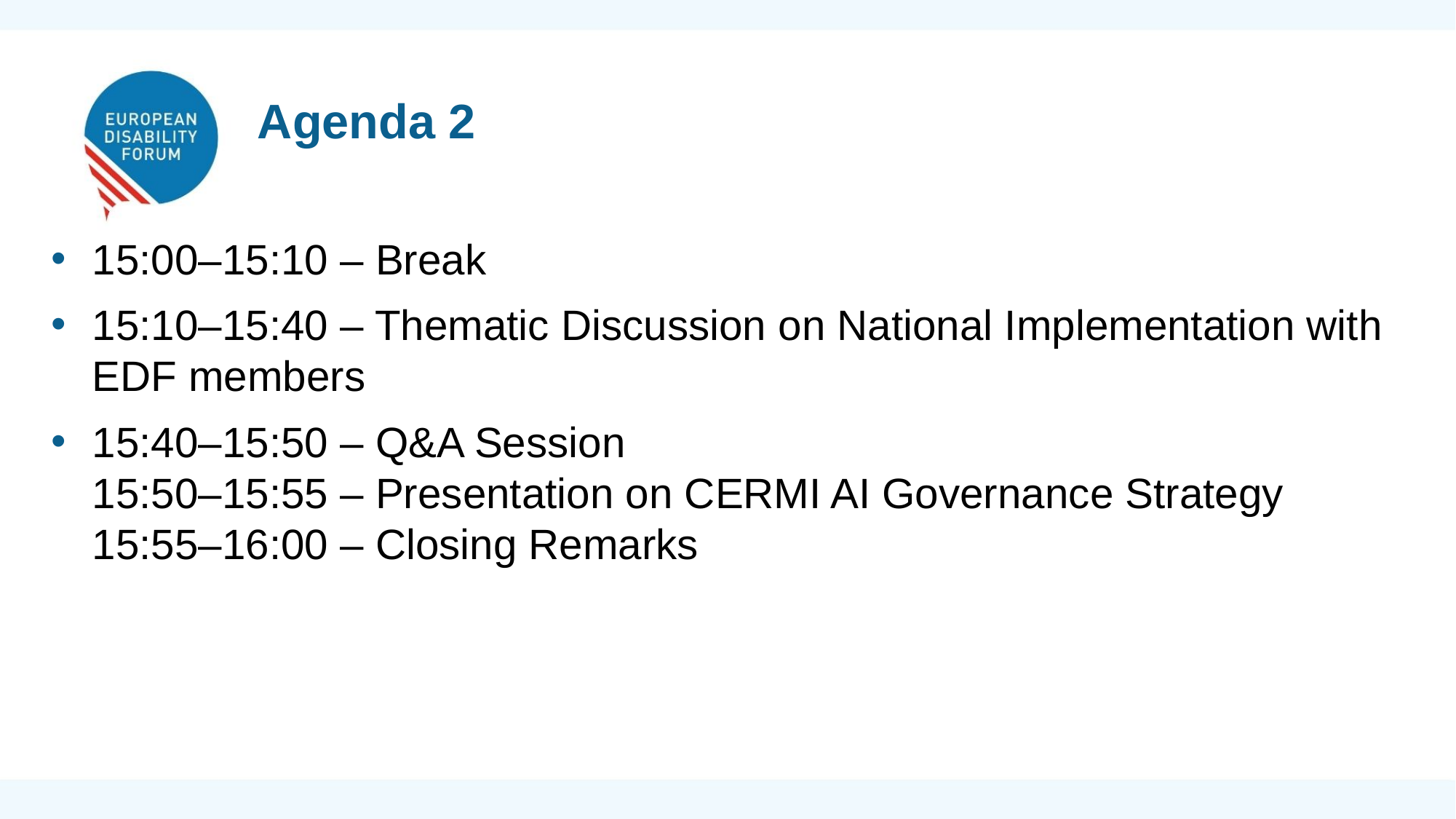

Agenda 2
15:00–15:10 – Break
15:10–15:40 – Thematic Discussion on National Implementation with EDF members
15:40–15:50 – Q&A Session
15:50–15:55 – Presentation on CERMI AI Governance Strategy
15:55–16:00 – Closing Remarks